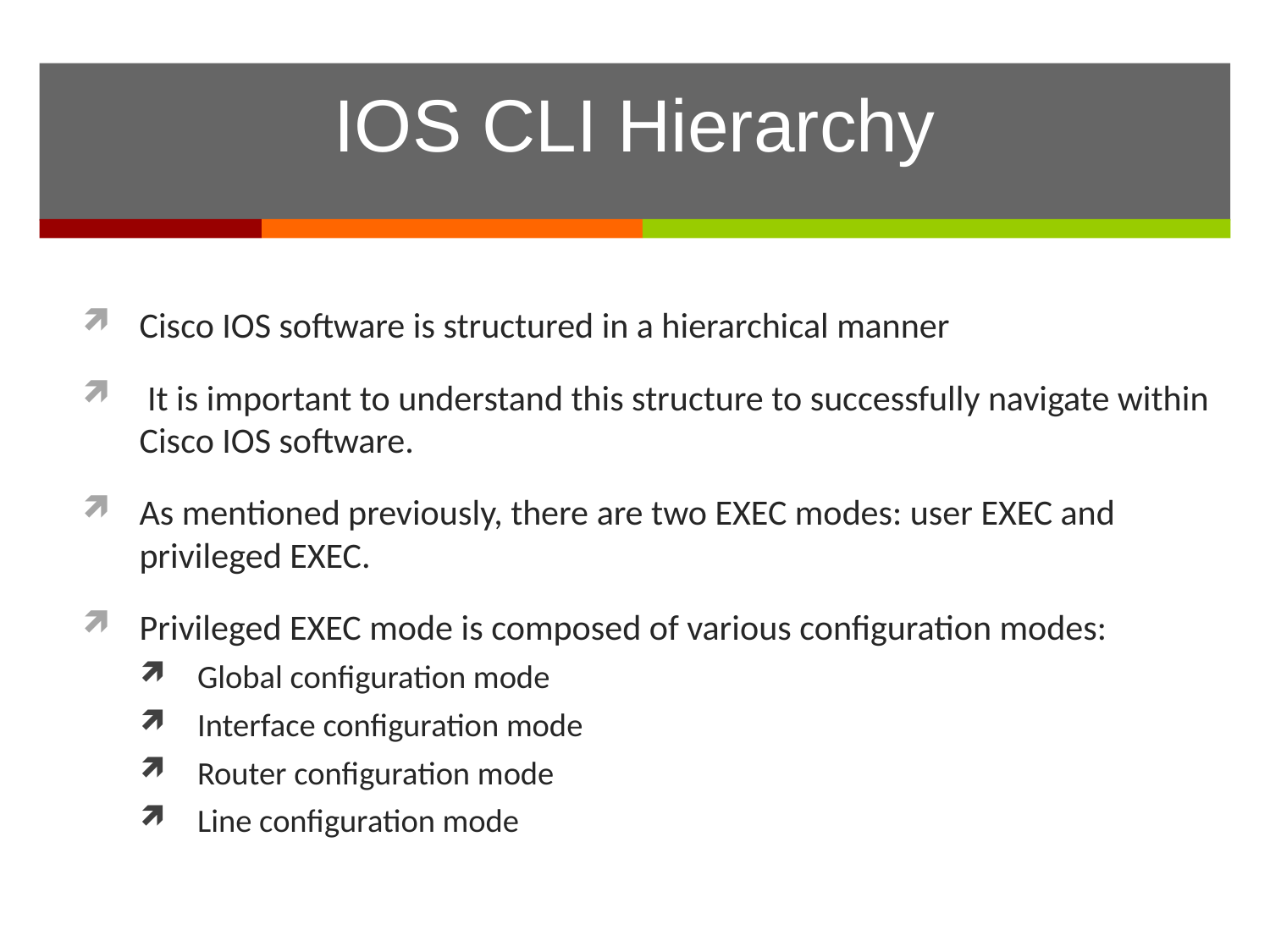

# IOS CLI Hierarchy
Cisco IOS software is structured in a hierarchical manner
 It is important to understand this structure to successfully navigate within Cisco IOS software.
As mentioned previously, there are two EXEC modes: user EXEC and privileged EXEC.
Privileged EXEC mode is composed of various configuration modes:
Global configuration mode
Interface configuration mode
Router configuration mode
Line configuration mode